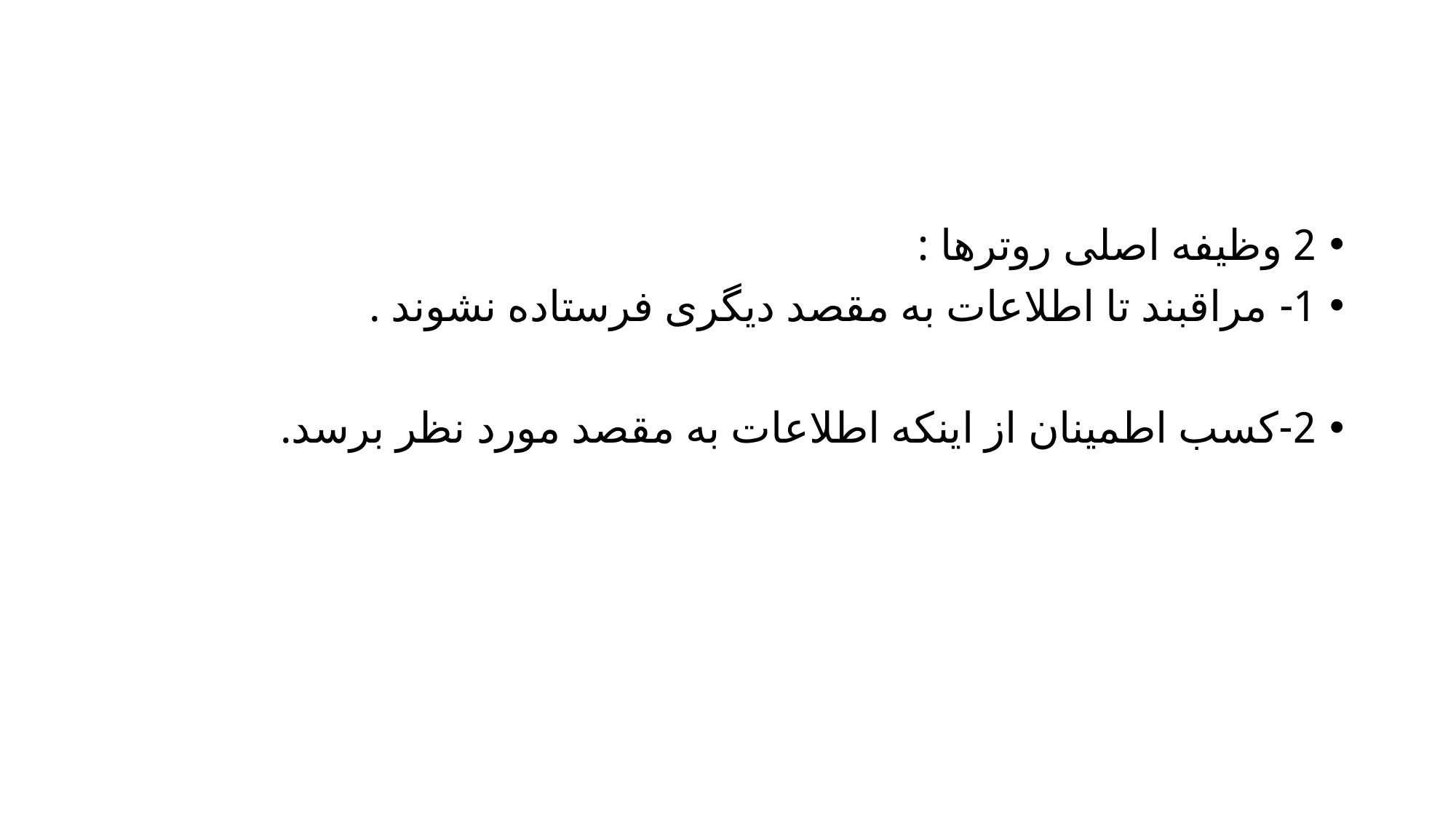

#
2 وظیفه اصلی روترها :
1- مراقبند تا اطلاعات به مقصد دیگری فرستاده نشوند .

2-کسب اطمینان از اینکه اطلاعات به مقصد مورد نظر برسد.